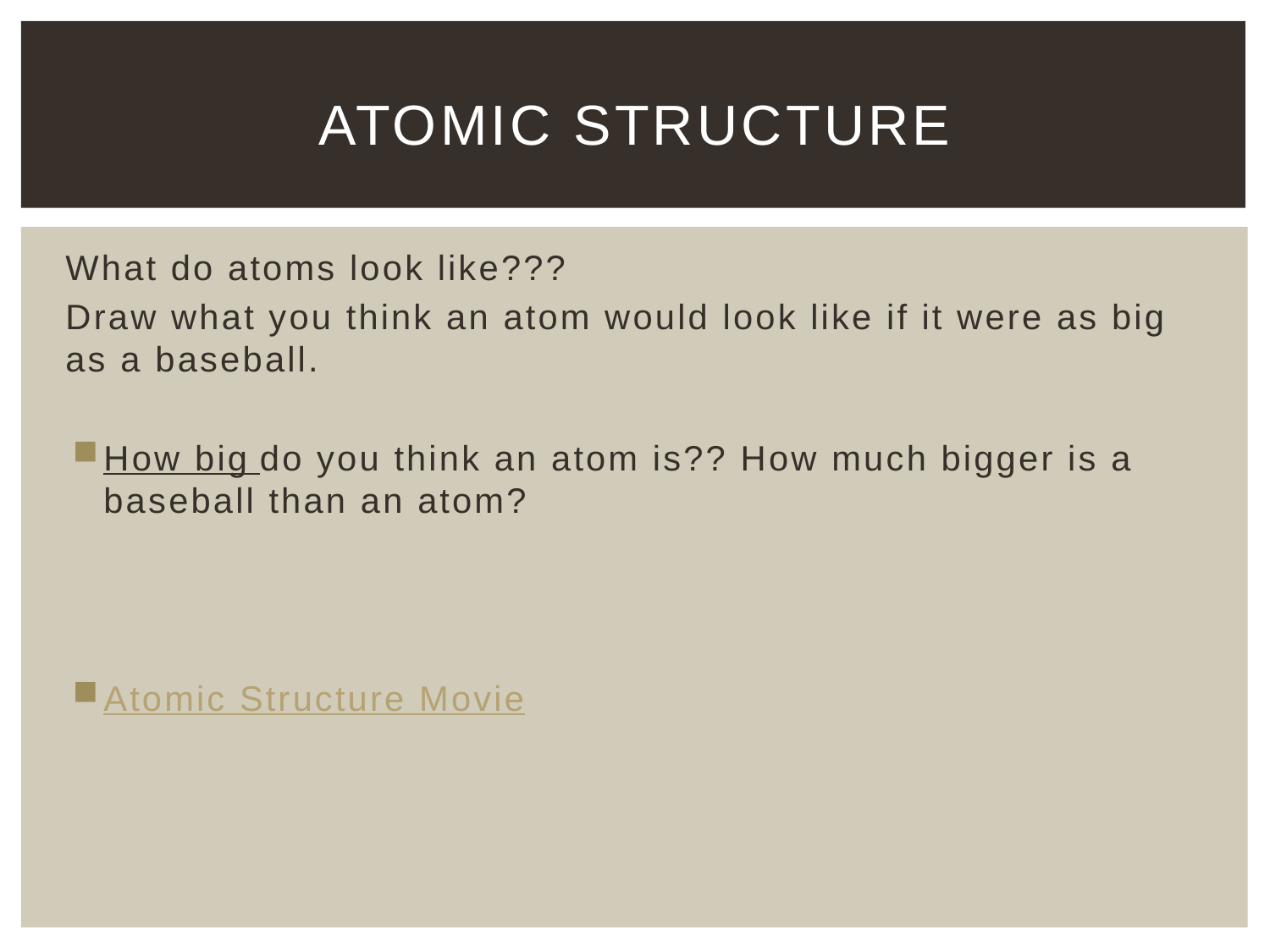

# Atomic Structure
What do atoms look like???
Draw what you think an atom would look like if it were as big as a baseball.

How big do you think an atom is?? How much bigger is a baseball than an atom?

Atomic Structure Movie